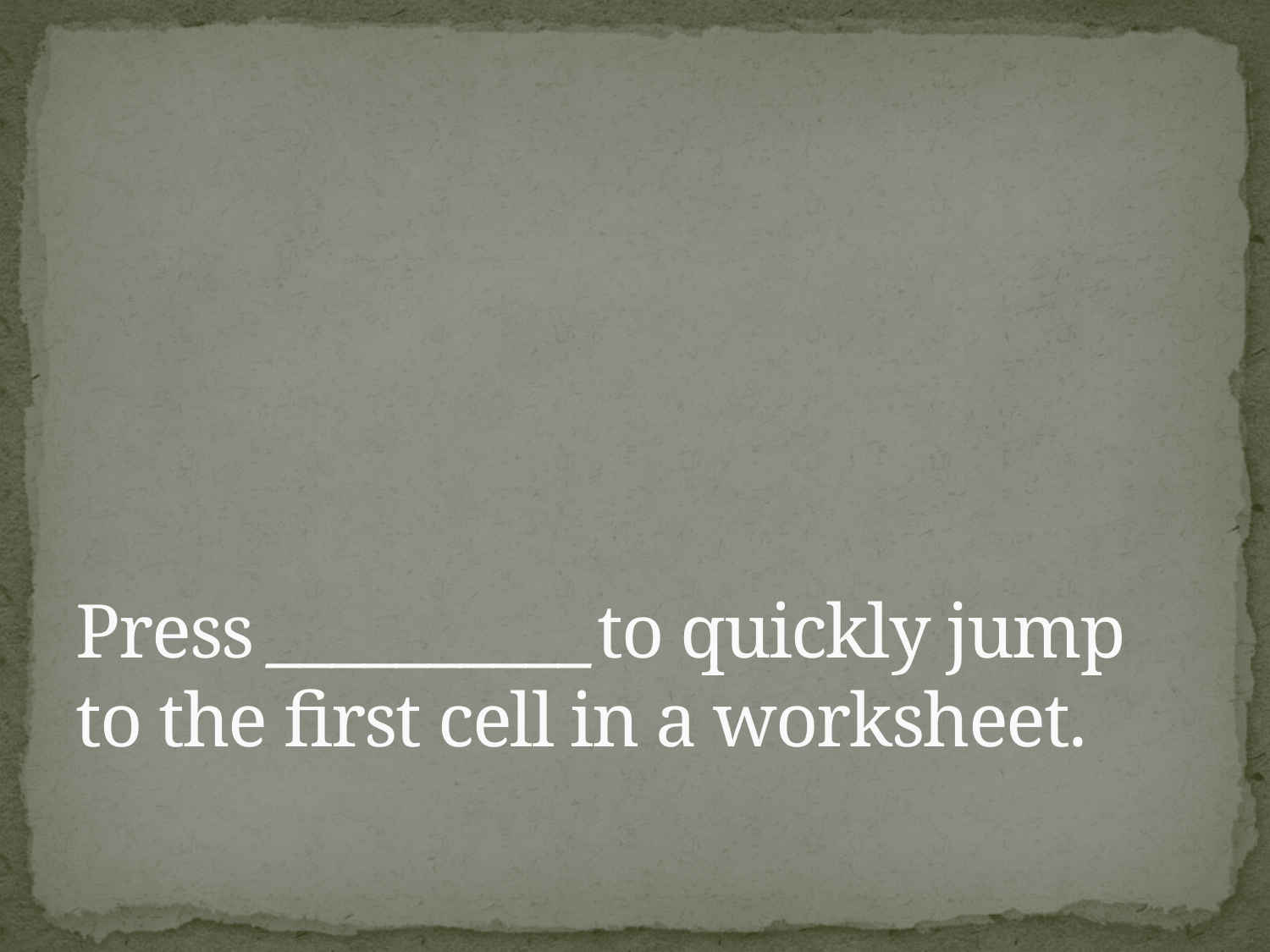

# Press __________to quickly jump to the first cell in a worksheet.